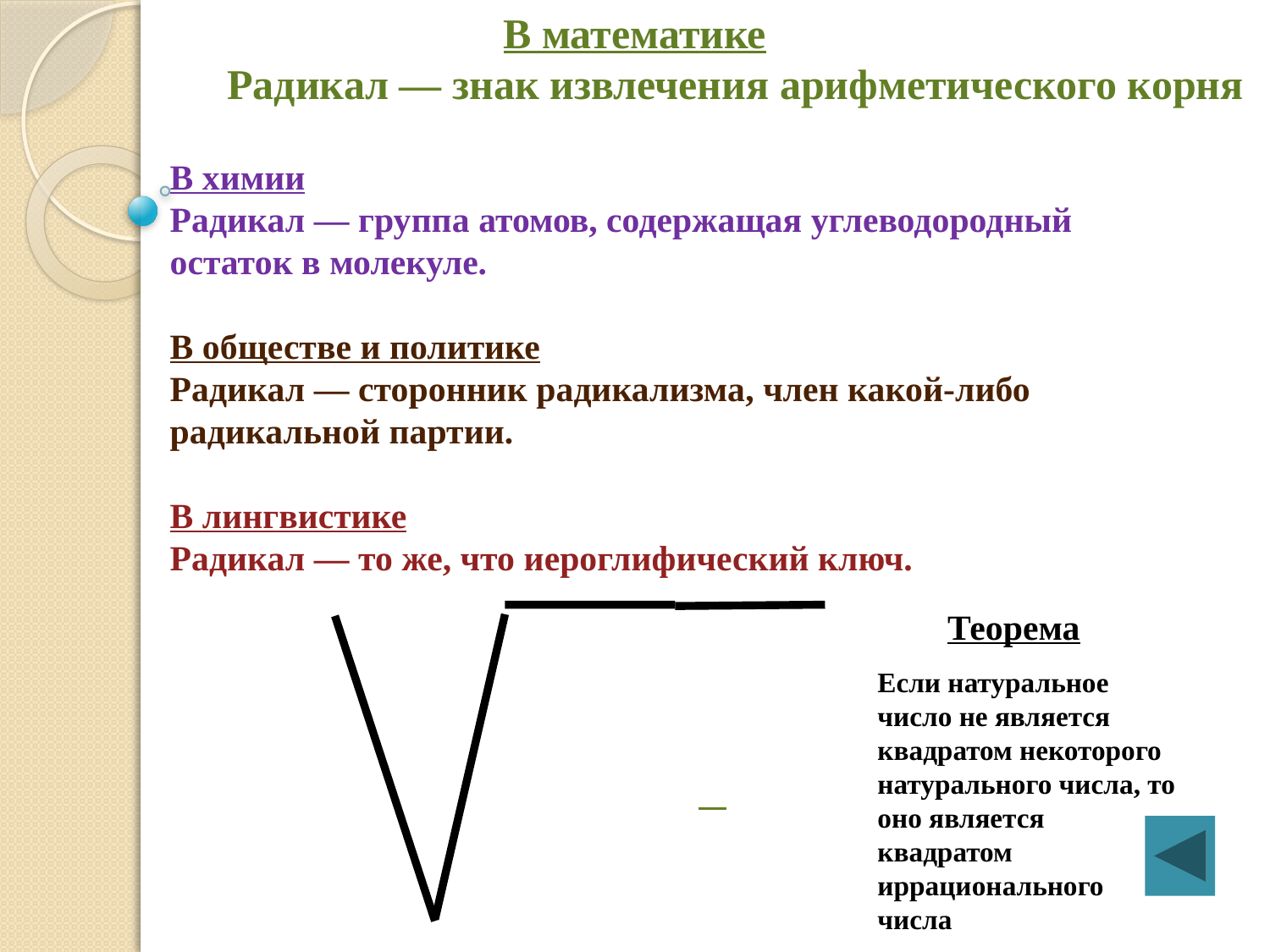

В математике
                    Радикал — знак извлечения арифметического корня

В химии
Радикал — группа атомов, содержащая углеводородный
остаток в молекуле.

В обществе и политике
Радикал — сторонник радикализма, член какой-либо
радикальной партии.

В лингвистике
Радикал — то же, что иероглифический ключ.

Теорема

Если натуральное число не является квадратом некоторого натурального числа, то оно является квадратом иррационального числа